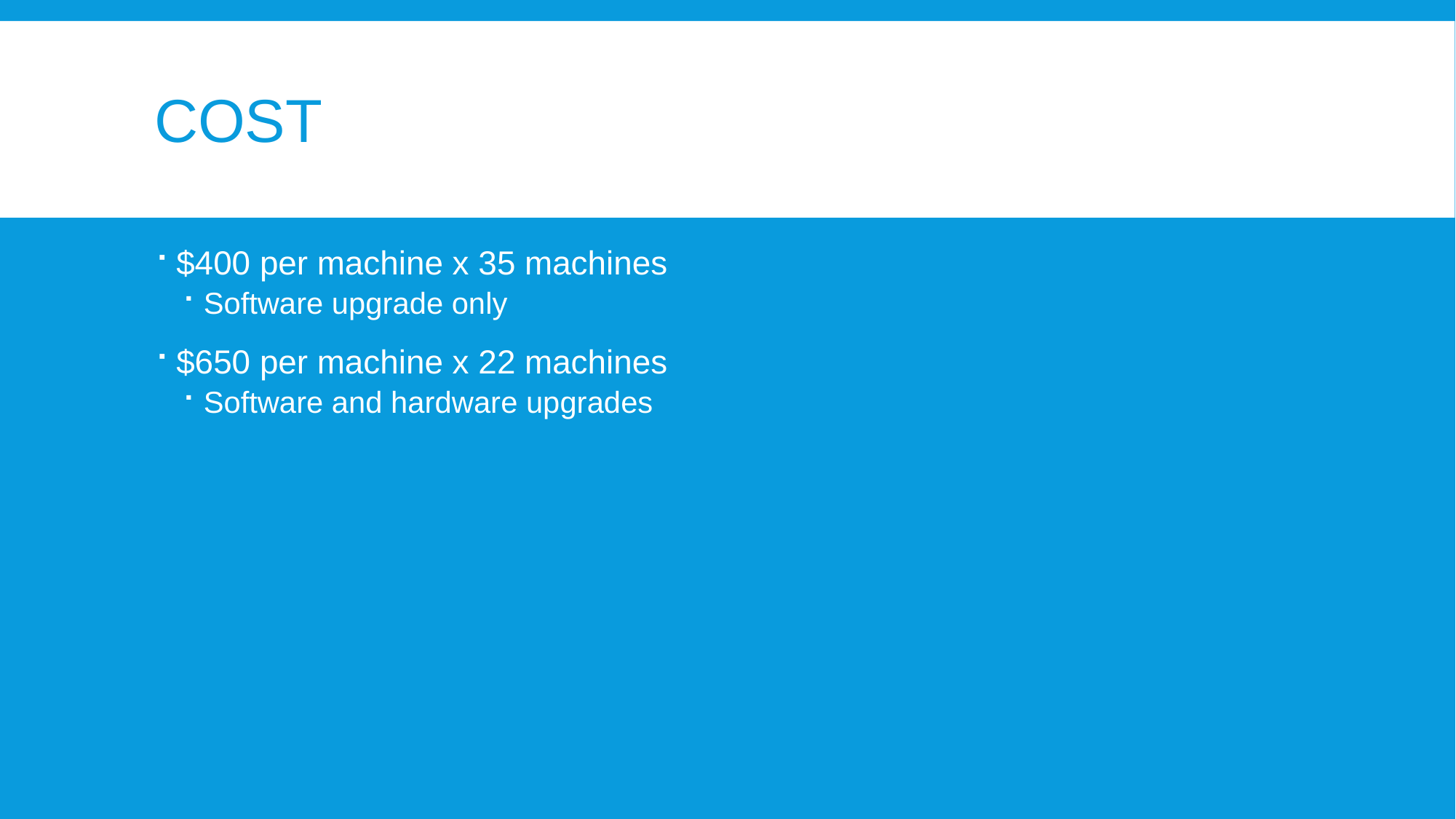

# Cost
$400 per machine x 35 machines
Software upgrade only
$650 per machine x 22 machines
Software and hardware upgrades